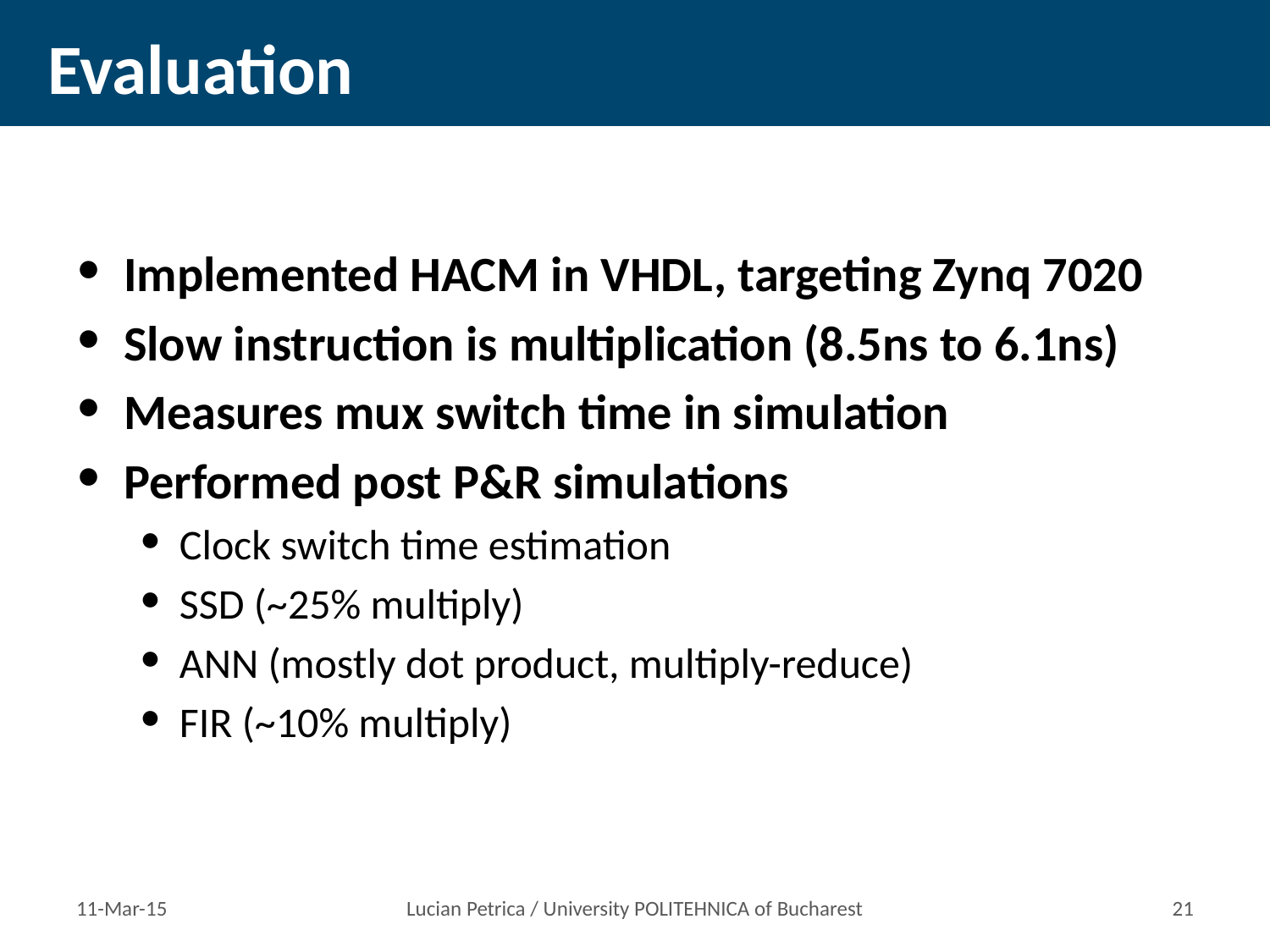

# Evaluation
Implemented HACM in VHDL, targeting Zynq 7020
Slow instruction is multiplication (8.5ns to 6.1ns)
Measures mux switch time in simulation
Performed post P&R simulations
Clock switch time estimation
SSD (~25% multiply)
ANN (mostly dot product, multiply-reduce)
FIR (~10% multiply)
11-Mar-15
Lucian Petrica / University POLITEHNICA of Bucharest
21